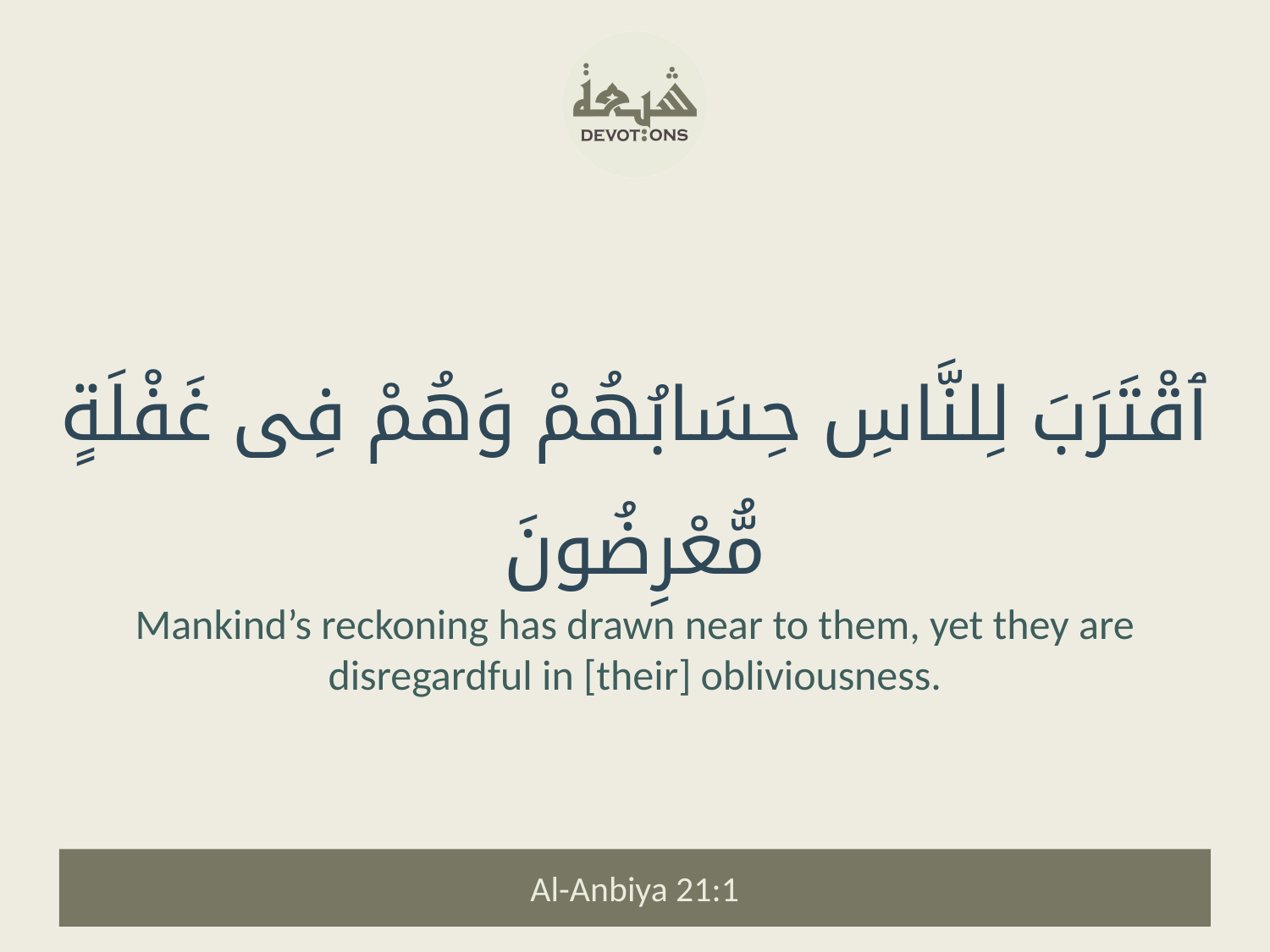

ٱقْتَرَبَ لِلنَّاسِ حِسَابُهُمْ وَهُمْ فِى غَفْلَةٍ مُّعْرِضُونَ
Mankind’s reckoning has drawn near to them, yet they are disregardful in [their] obliviousness.
Al-Anbiya 21:1